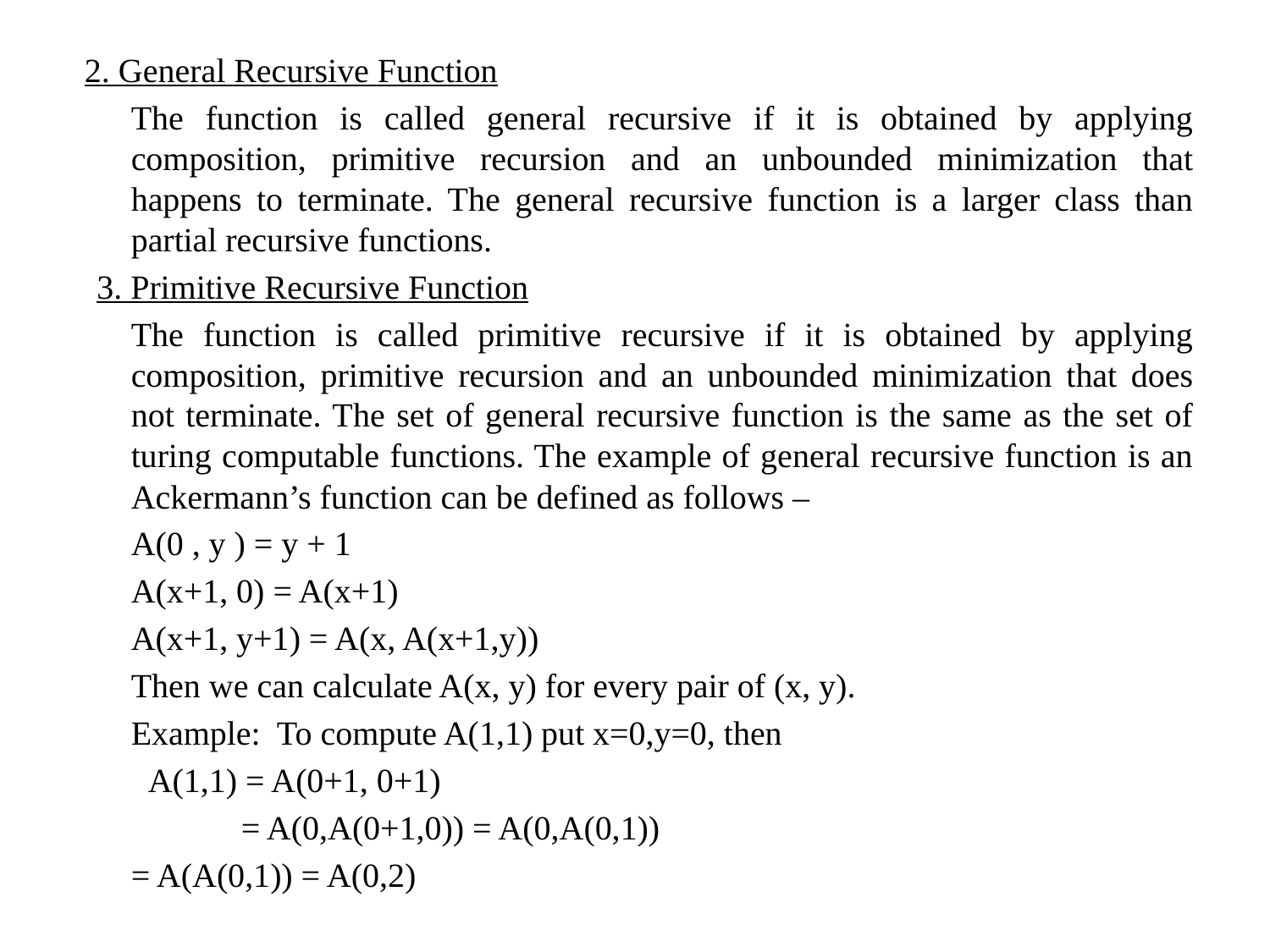

2. General Recursive Function
	The function is called general recursive if it is obtained by applying composition, primitive recursion and an unbounded minimization that happens to terminate. The general recursive function is a larger class than partial recursive functions.
3. Primitive Recursive Function
	The function is called primitive recursive if it is obtained by applying composition, primitive recursion and an unbounded minimization that does not terminate. The set of general recursive function is the same as the set of turing computable functions. The example of general recursive function is an Ackermann’s function can be defined as follows –
		A(0 , y ) = y + 1
		A(x+1, 0) = A(x+1)
		A(x+1, y+1) = A(x, A(x+1,y))
	Then we can calculate A(x, y) for every pair of (x, y).
	Example:  To compute A(1,1) put x=0,y=0, then
			  A(1,1) = A(0+1, 0+1)
			             = A(0,A(0+1,0)) = A(0,A(0,1))
				= A(A(0,1)) = A(0,2)